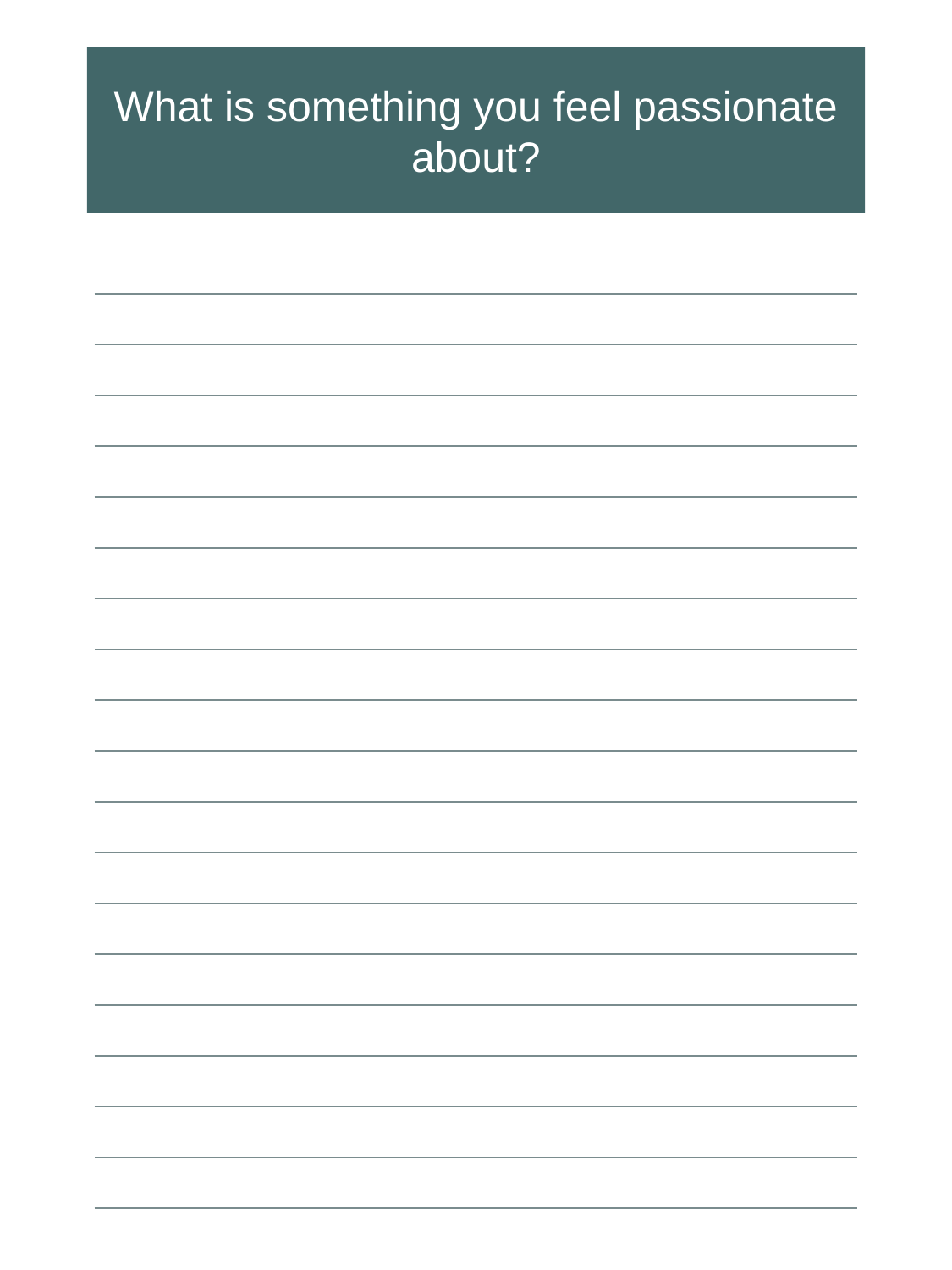

What is something you feel passionate about?
|  |
| --- |
|  |
|  |
|  |
|  |
|  |
|  |
|  |
|  |
|  |
|  |
|  |
|  |
|  |
|  |
|  |
|  |
|  |